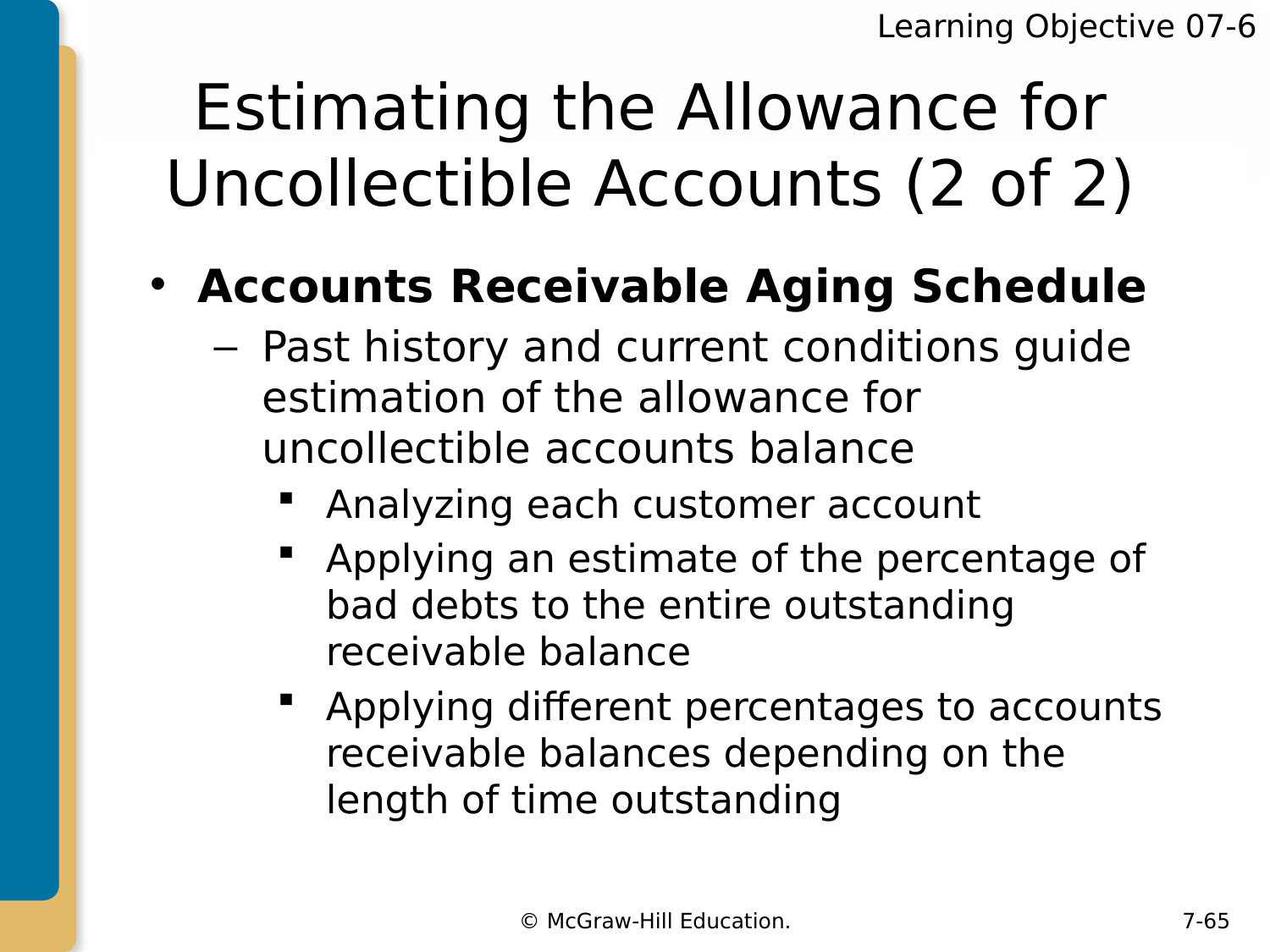

Learning Objective 07-6
# Estimating the Allowance for Uncollectible Accounts (2 of 2)
Accounts Receivable Aging Schedule
Past history and current conditions guide estimation of the allowance for uncollectible accounts balance
Analyzing each customer account
Applying an estimate of the percentage of bad debts to the entire outstanding receivable balance
Applying different percentages to accounts receivable balances depending on the length of time outstanding